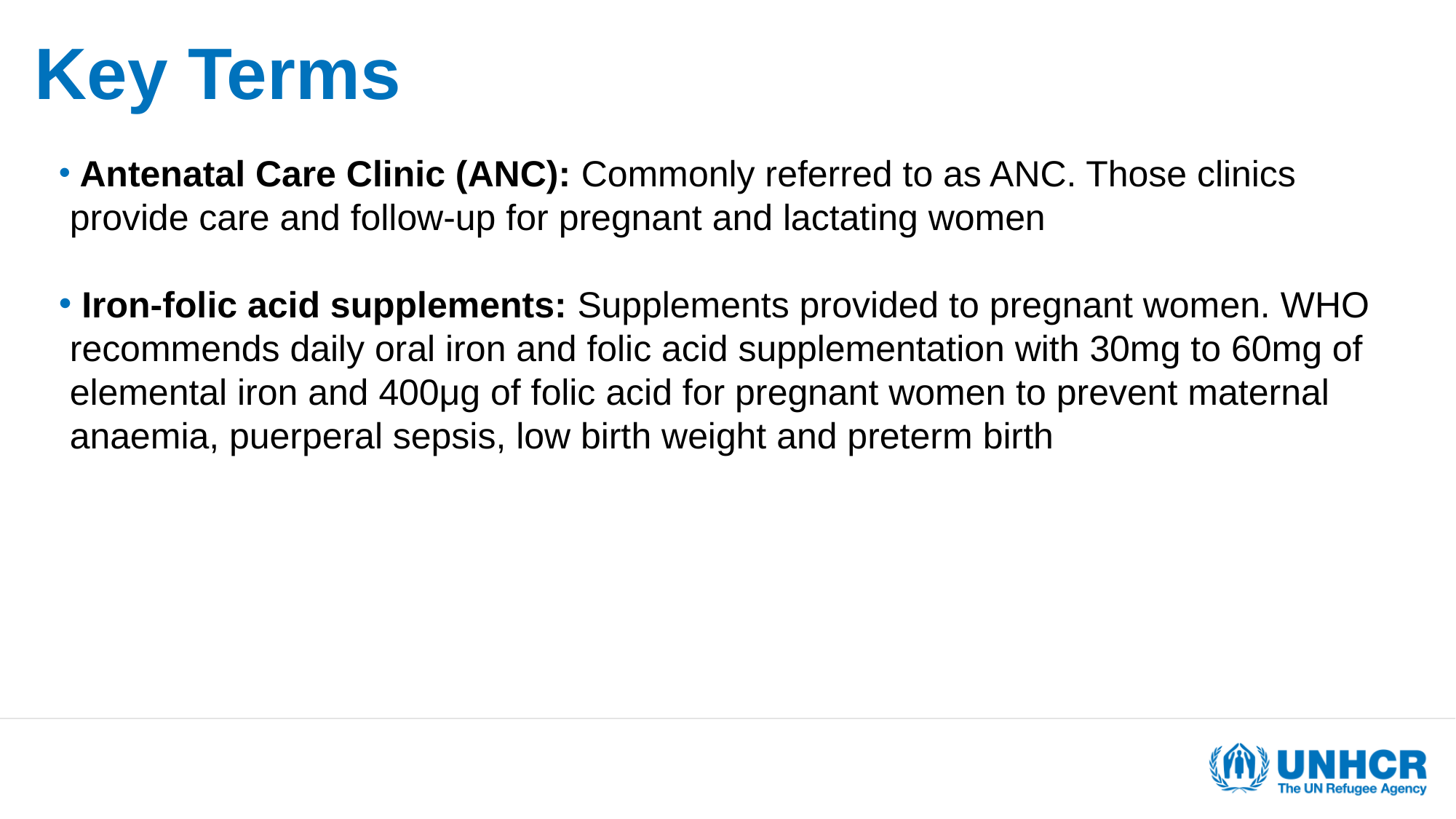

# Key Terms
 Antenatal Care Clinic (ANC): Commonly referred to as ANC. Those clinics provide care and follow-up for pregnant and lactating women

 Iron-folic acid supplements: Supplements provided to pregnant women. WHO recommends daily oral iron and folic acid supplementation with 30mg to 60mg of elemental iron and 400μg of folic acid for pregnant women to prevent maternal anaemia, puerperal sepsis, low birth weight and preterm birth